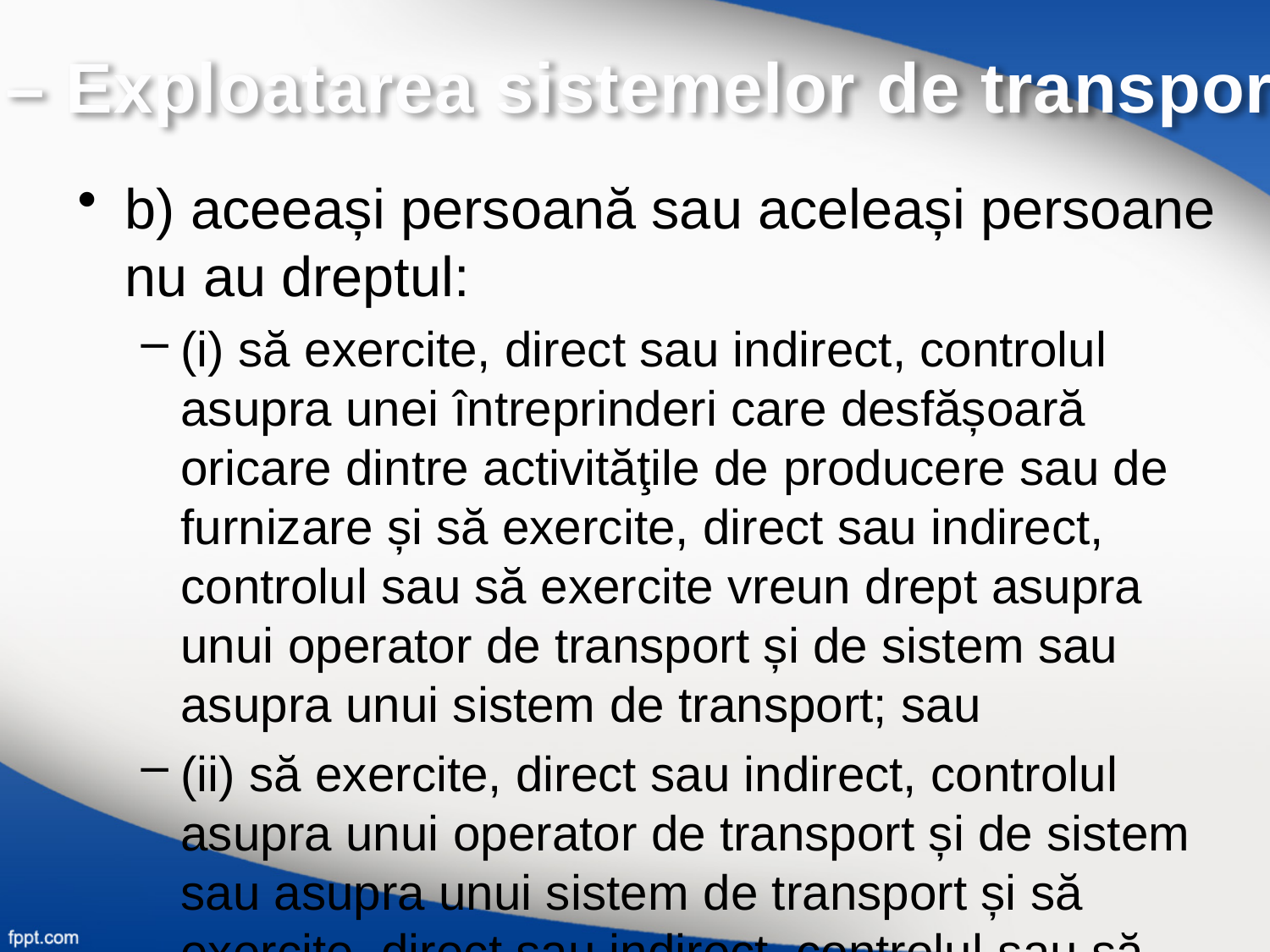

IV – Exploatarea sistemelor de transport
b) aceeași persoană sau aceleași persoane nu au dreptul:
(i) să exercite, direct sau indirect, controlul asupra unei întreprinderi care desfășoară oricare dintre activităţile de producere sau de furnizare și să exercite, direct sau indirect, controlul sau să exercite vreun drept asupra unui operator de transport și de sistem sau asupra unui sistem de transport; sau
(ii) să exercite, direct sau indirect, controlul asupra unui operator de transport și de sistem sau asupra unui sistem de transport și să exercite, direct sau indirect, controlul sau să exercite vreun drept asupra unei întreprinderi care desfășoară oricare dintre activităţile de producere sau de furnizare;